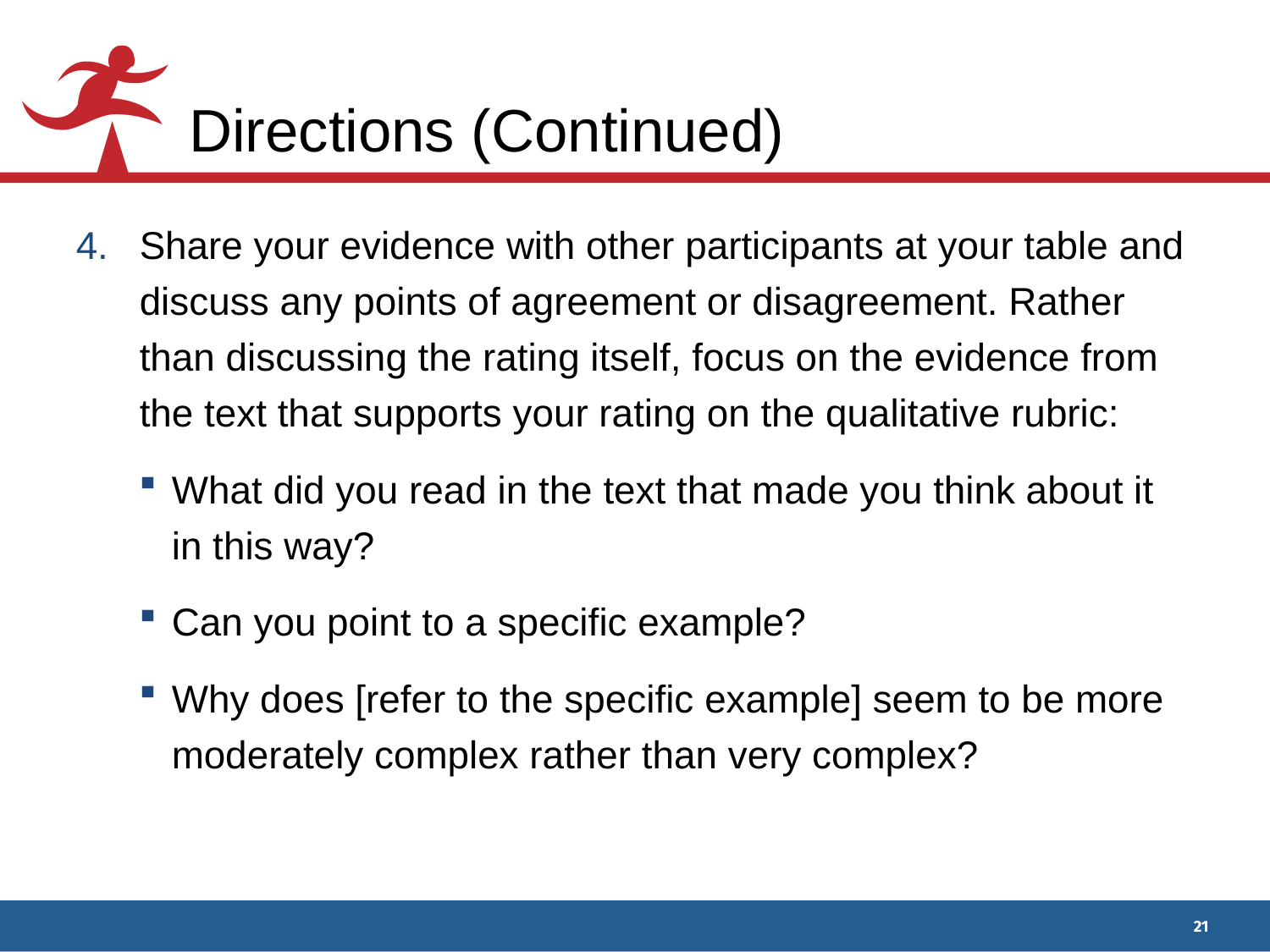

# Directions (Continued)
Share your evidence with other participants at your table and discuss any points of agreement or disagreement. Rather than discussing the rating itself, focus on the evidence from the text that supports your rating on the qualitative rubric:
What did you read in the text that made you think about it in this way?
Can you point to a specific example?
Why does [refer to the specific example] seem to be more moderately complex rather than very complex?